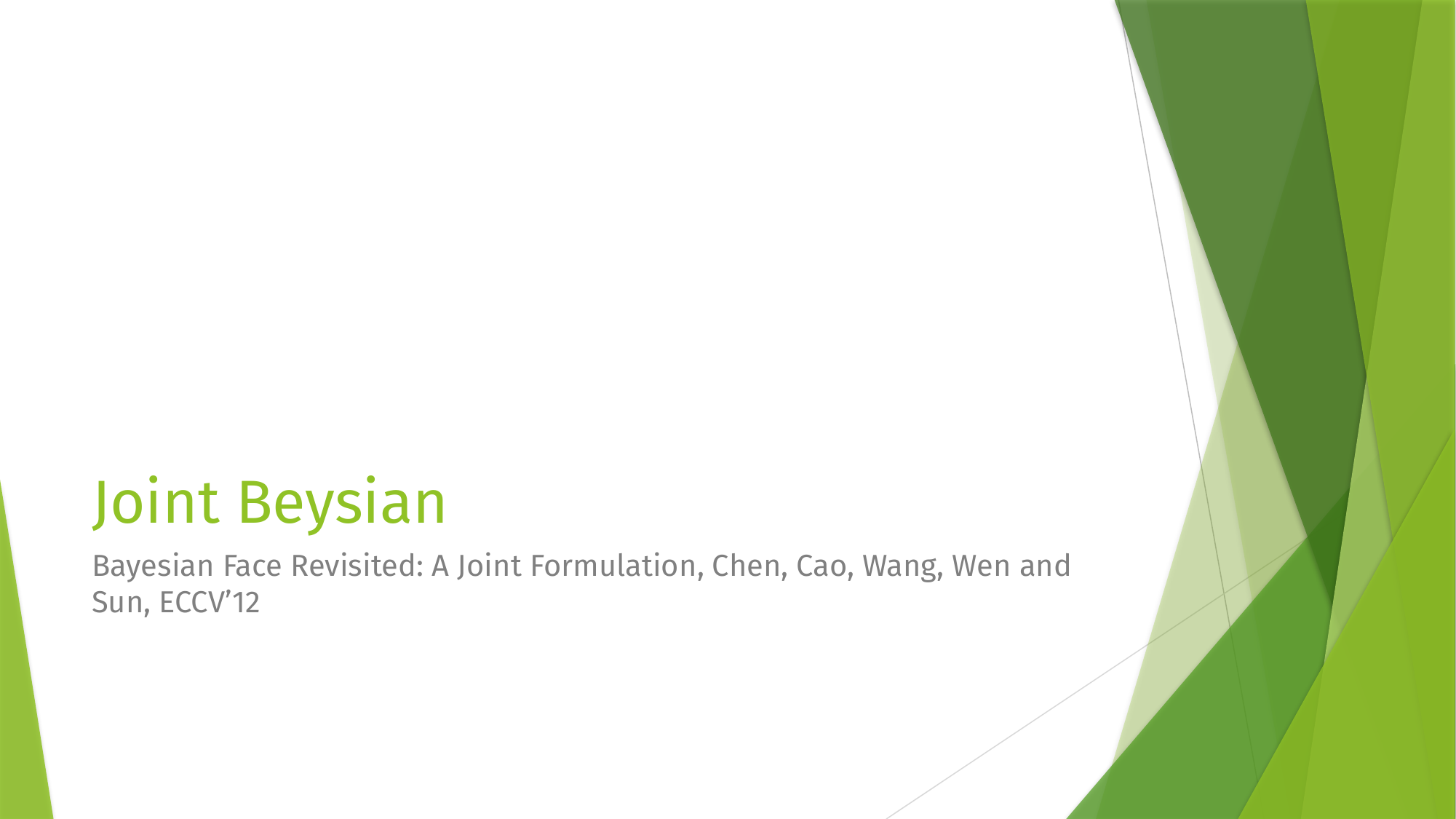

# Joint Beysian
Bayesian Face Revisited: A Joint Formulation, Chen, Cao, Wang, Wen and Sun, ECCV’12